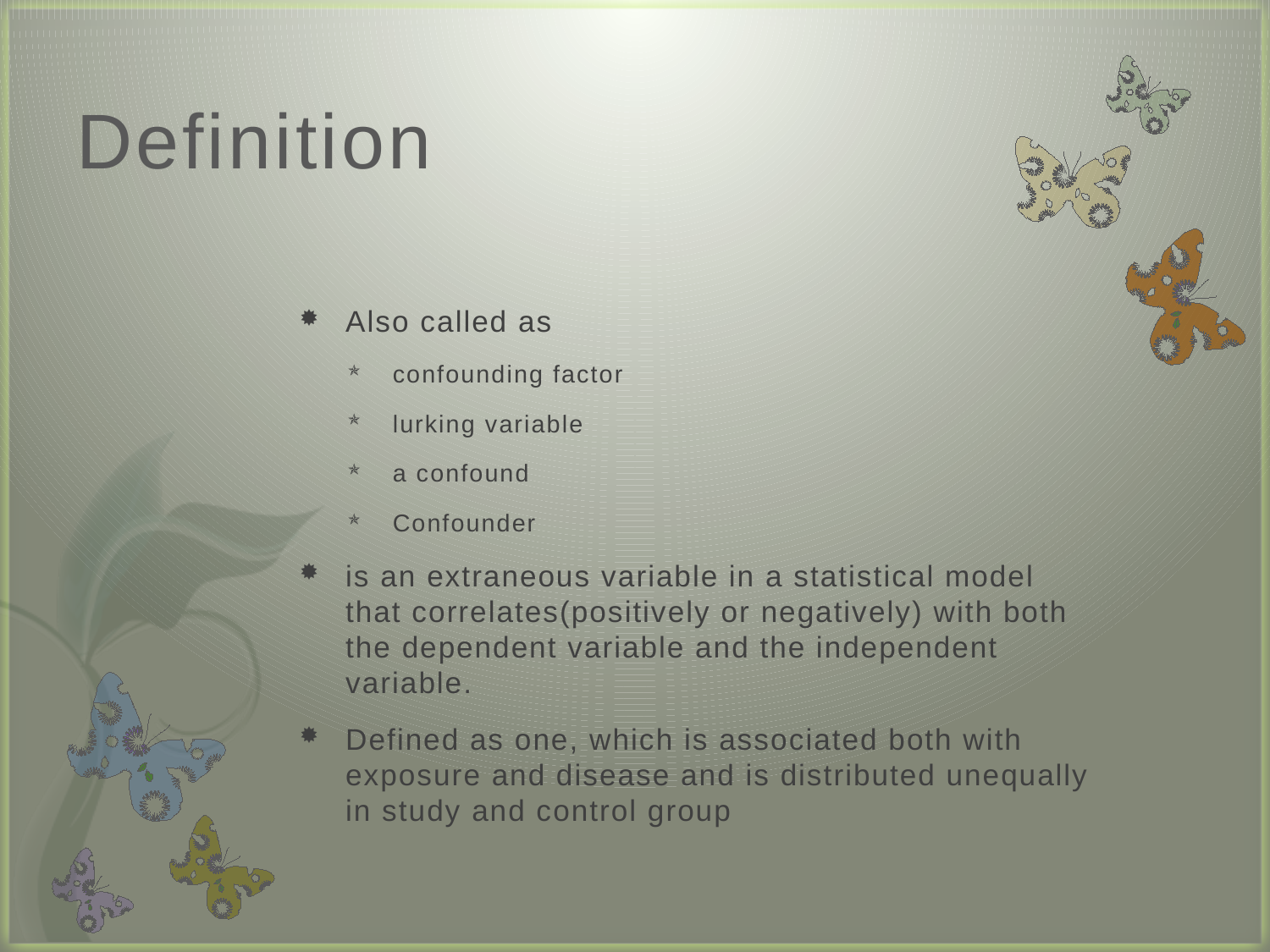

# Definition
Also called as
confounding factor
lurking variable
a confound
Confounder
is an extraneous variable in a statistical model that correlates(positively or negatively) with both the dependent variable and the independent variable.
Defined as one, which is associated both with exposure and disease and is distributed unequally in study and control group